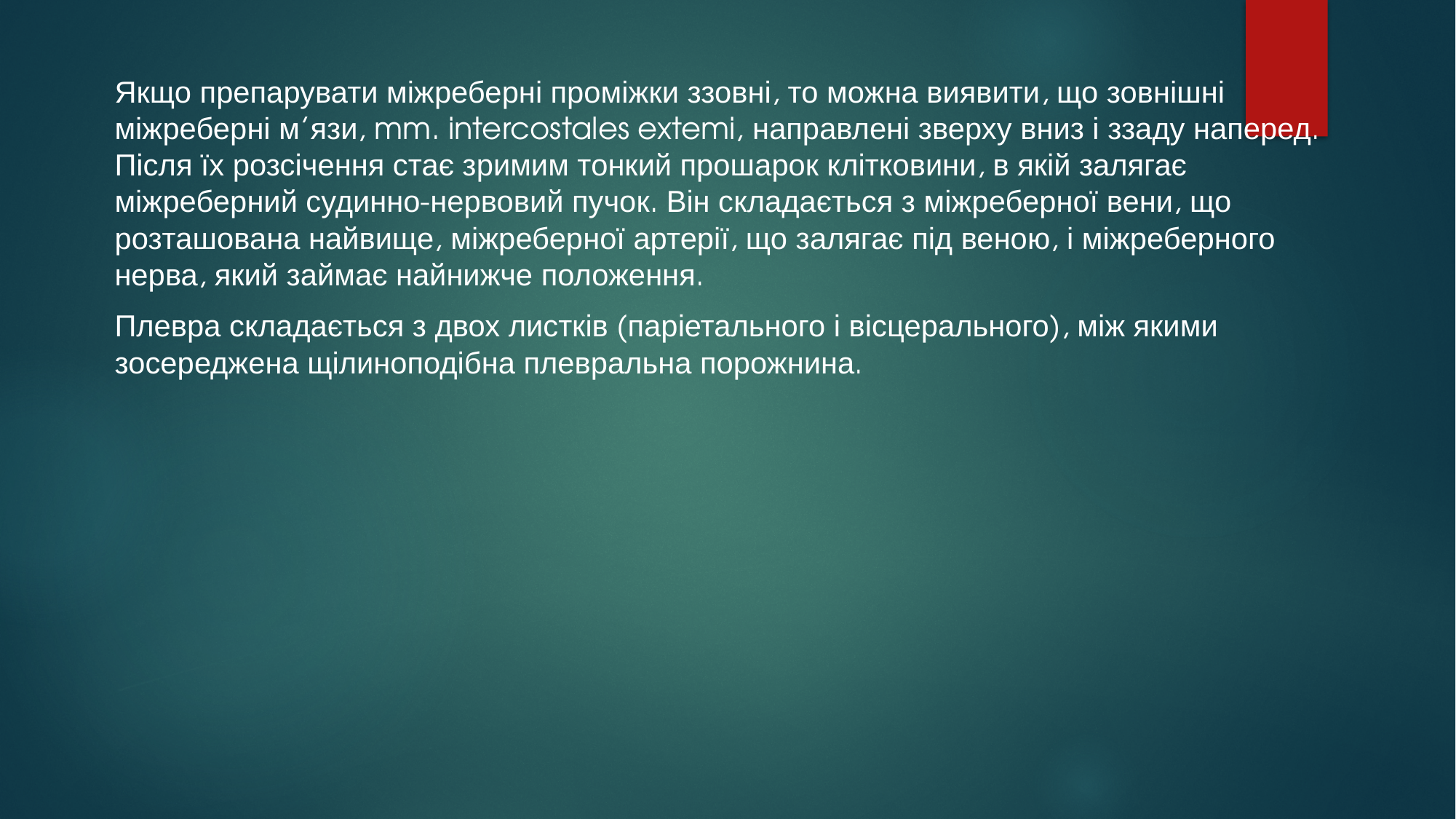

Якщо препарувати міжреберні проміжки ззовні, то можна виявити, що зовнішні міжреберні м’язи, mm. intercostales extemi, направлені зверху вниз і ззаду наперед. Після їх розсічення стає зримим тонкий прошарок клітковини, в якій залягає міжреберний судинно-нервовий пучок. Він складається з міжреберної вени, що розташована найвище, міжреберної артерії, що залягає під веною, і міжреберного нерва, який займає найнижче положення.
Плевра складається з двох листків (паріетального і вісцерального), між якими зосереджена щілиноподібна плевральна порожнина.